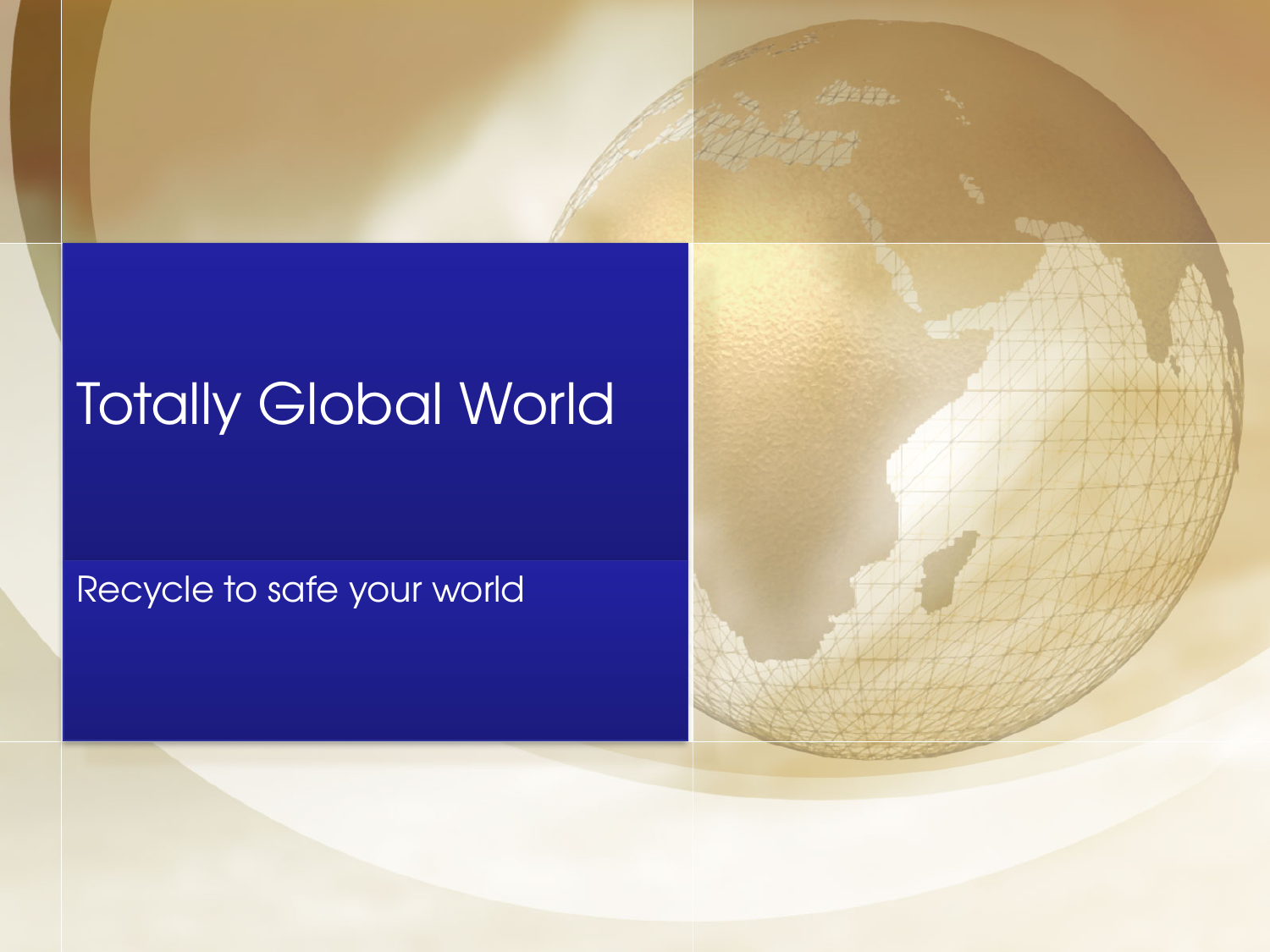

# Totally Global World
Recycle to safe your world